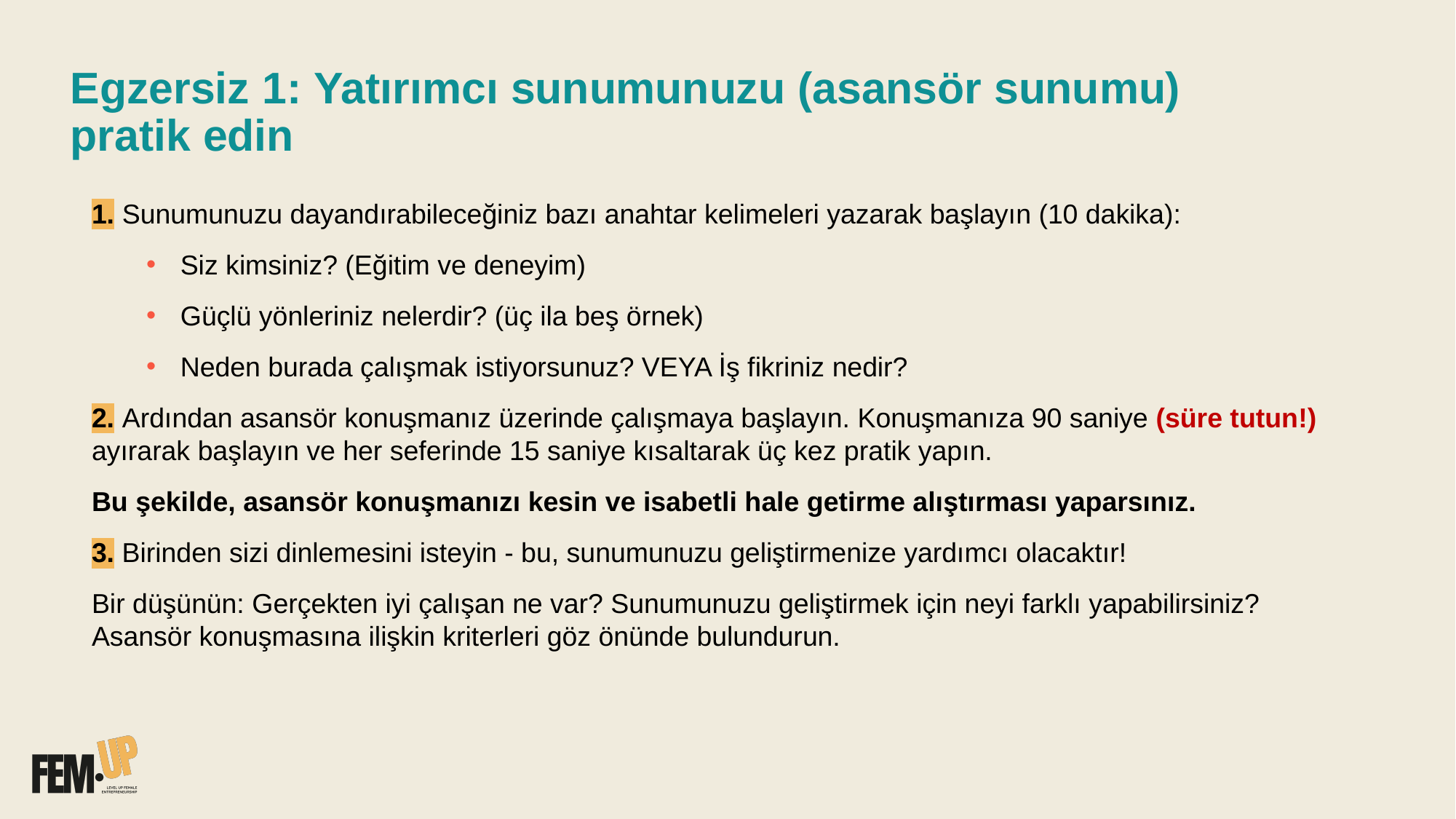

# Egzersiz 1: Yatırımcı sunumunuzu (asansör sunumu) pratik edin
1. Sunumunuzu dayandırabileceğiniz bazı anahtar kelimeleri yazarak başlayın (10 dakika):
Siz kimsiniz? (Eğitim ve deneyim)
Güçlü yönleriniz nelerdir? (üç ila beş örnek)
Neden burada çalışmak istiyorsunuz? VEYA İş fikriniz nedir?
2. Ardından asansör konuşmanız üzerinde çalışmaya başlayın. Konuşmanıza 90 saniye (süre tutun!) ayırarak başlayın ve her seferinde 15 saniye kısaltarak üç kez pratik yapın.
Bu şekilde, asansör konuşmanızı kesin ve isabetli hale getirme alıştırması yaparsınız.
3. Birinden sizi dinlemesini isteyin - bu, sunumunuzu geliştirmenize yardımcı olacaktır!
Bir düşünün: Gerçekten iyi çalışan ne var? Sunumunuzu geliştirmek için neyi farklı yapabilirsiniz? Asansör konuşmasına ilişkin kriterleri göz önünde bulundurun.